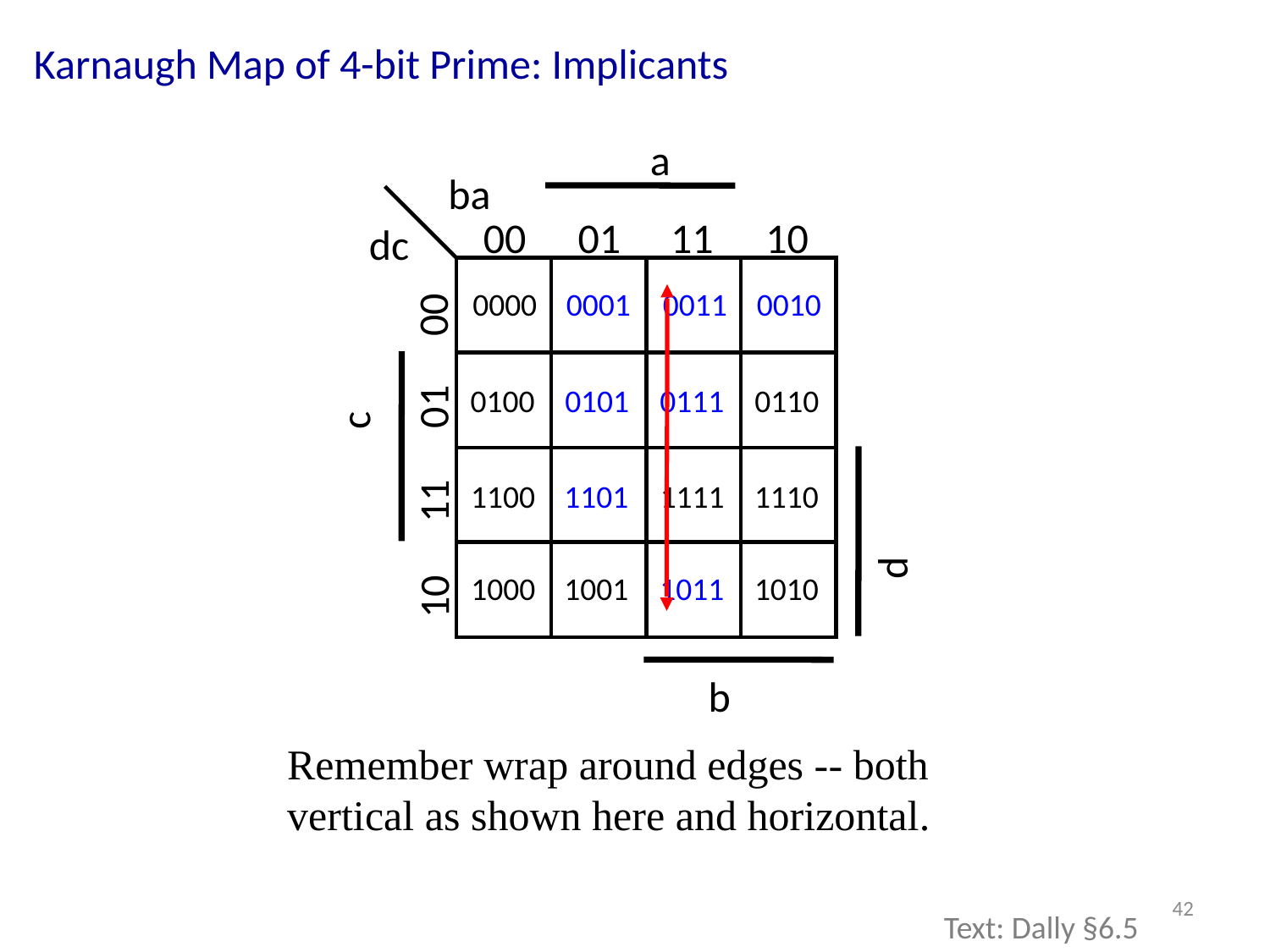

Karnaugh Map of 4-bit Prime: Implicants
a

ba

10
00
01
11
dc

0000
0001
0011
0010
00

01
0100
0101
0111
0110
c

11
1100
1101
1111
1110
d

1000
1001
1011
1010
10

b

Remember wrap around edges -- both vertical as shown here and horizontal.
42
Text: Dally §6.5